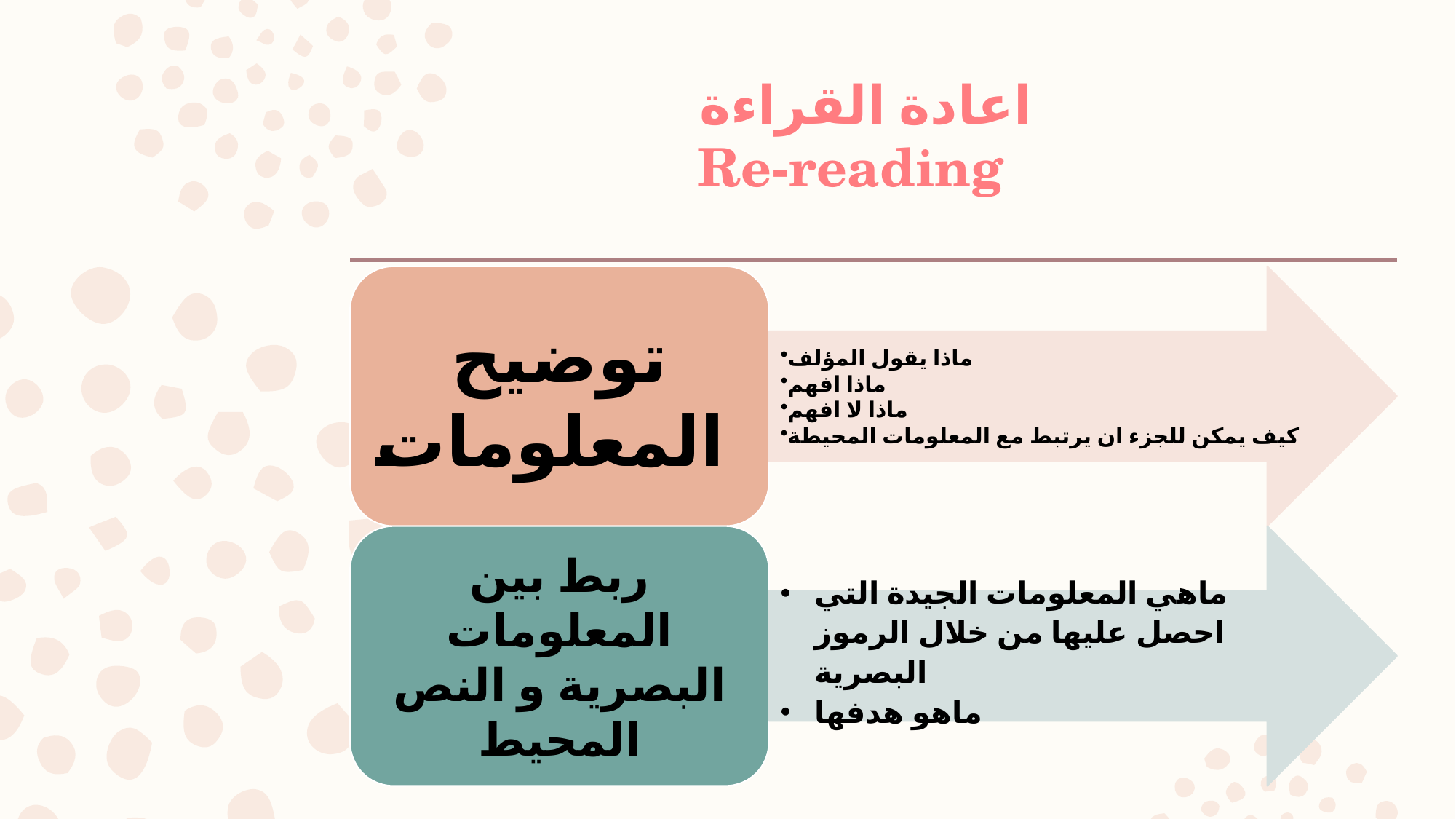

# اعادة القراءة Re-reading
توضيح المعلومات
ماذا يقول المؤلف
ماذا افهم
ربط بين المعلومات البصرية و النص المحيط
ماهو هدفها
كيف يمكن للجزء ان يرتبط مع المعلومات المحيطة